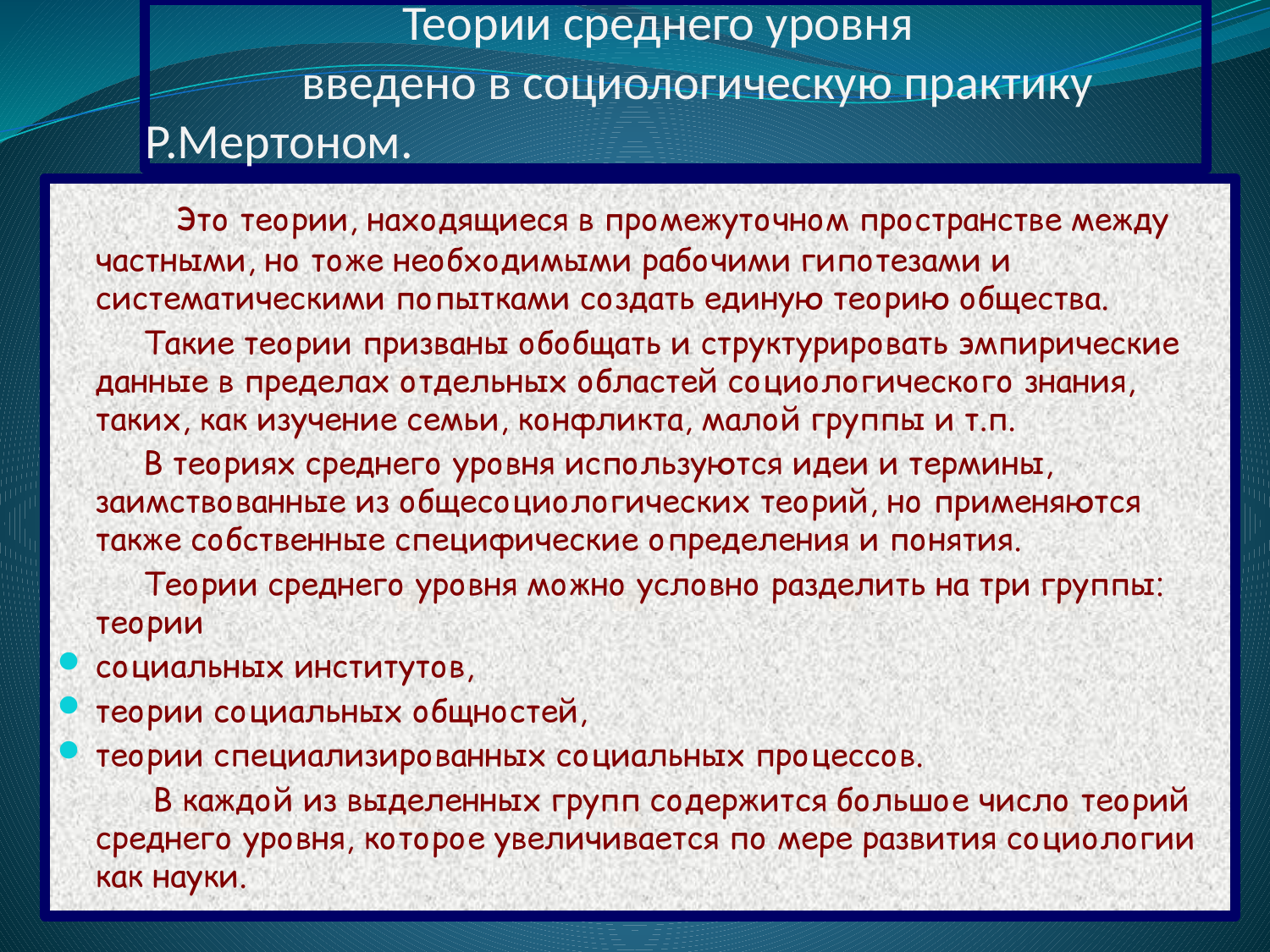

# Теории среднего уровня введено в социологическую практику    Р.Мертоном.
          Это теории, находящиеся в промежуточном пространстве между частными, но тоже необходимыми рабочими гипотезами и систематическими попытками создать единую теорию общества.
         Такие теории призваны обобщать и структурировать эмпирические данные в пределах отдельных областей социологического знания, таких, как изучение семьи, конфликта, малой группы и т.п.
         В теориях среднего уровня используются идеи и термины, заимствованные из общесоциологических теорий, но применяются также собственные специфические определения и понятия.
         Теории среднего уровня можно условно разделить на три группы: теории
социальных институтов,
теории социальных общностей,
теории специализированных социальных процессов.
          В каждой из выделенных групп содержится большое число теорий среднего уровня, которое увеличивается по мере развития социологии как науки.